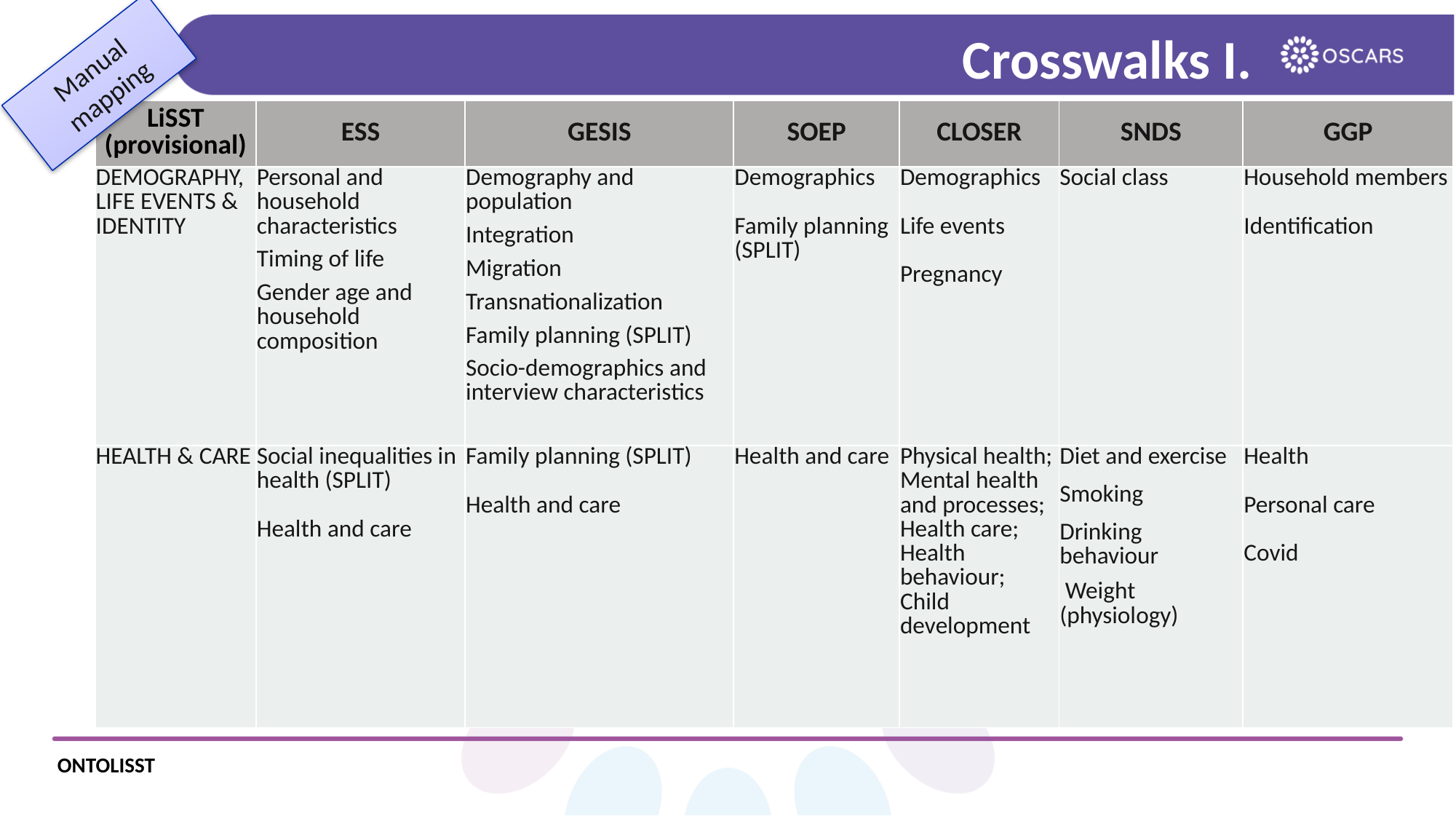

Manual mapping
# Crosswalks I.
| LiSST (provisional) | ESS | GESIS | SOEP | CLOSER | SNDS | GGP |
| --- | --- | --- | --- | --- | --- | --- |
| DEMOGRAPHY, LIFE EVENTS & IDENTITY | Personal and household characteristics Timing of life Gender age and household composition | Demography and population Integration Migration Transnationalization Family planning (SPLIT) Socio-demographics and interview characteristics | Demographics Family planning (SPLIT) | Demographics Life events Pregnancy | Social class | Household members Identification |
| HEALTH & CARE | Social inequalities in health (SPLIT) Health and care | Family planning (SPLIT) Health and care | Health and care | Physical health; Mental health and processes; Health care; Health behaviour; Child development | Diet and exercise Smoking Drinking behaviour Weight (physiology) | Health Personal care Covid |
ONTOLISST